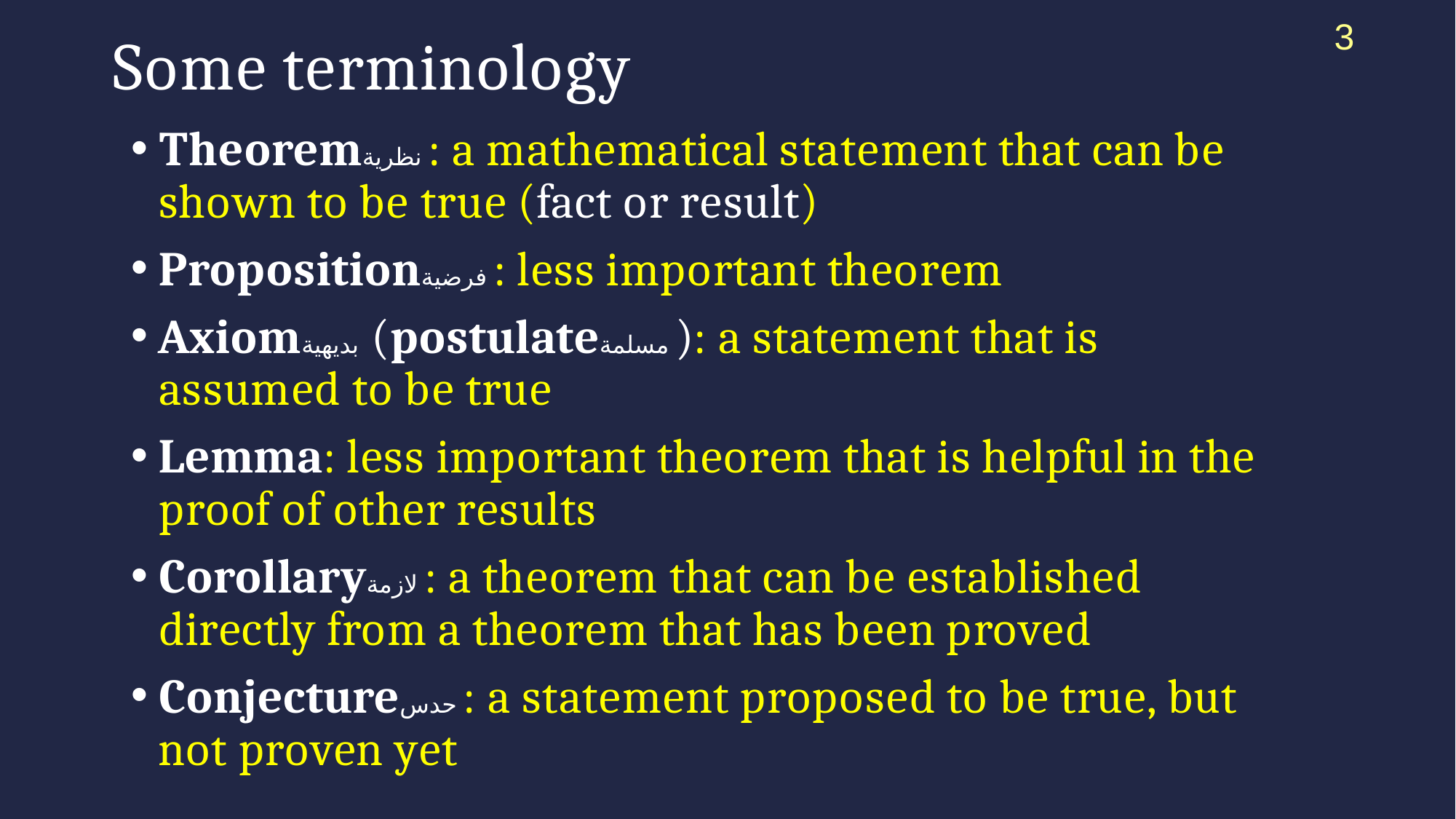

3
# Some terminology
Theoremنظرية : a mathematical statement that can be shown to be true (fact or result)
Propositionفرضية : less important theorem
Axiomبديهية  (postulateمسلمة ): a statement that is assumed to be true
Lemma: less important theorem that is helpful in the proof of other results
Corollaryلازمة : a theorem that can be established directly from a theorem that has been proved
Conjectureحدس : a statement proposed to be true, but not proven yet